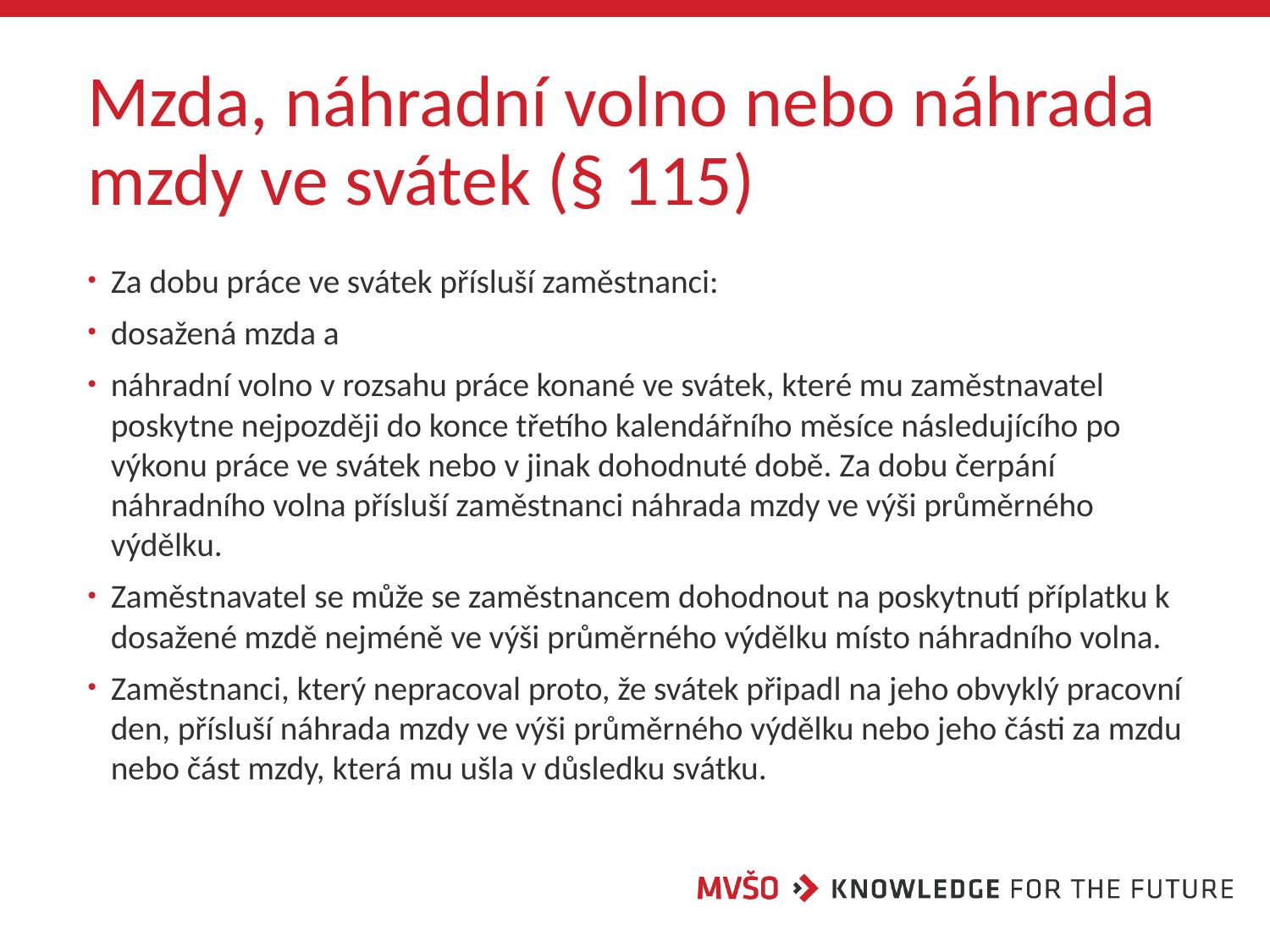

# Mzda, náhradní volno nebo náhrada mzdy ve svátek (§ 115)
Za dobu práce ve svátek přísluší zaměstnanci:
dosažená mzda a
náhradní volno v rozsahu práce konané ve svátek, které mu zaměstnavatel poskytne nejpozději do konce třetího kalendářního měsíce následujícího po výkonu práce ve svátek nebo v jinak dohodnuté době. Za dobu čerpání náhradního volna přísluší zaměstnanci náhrada mzdy ve výši průměrného výdělku.
Zaměstnavatel se může se zaměstnancem dohodnout na poskytnutí příplatku k dosažené mzdě nejméně ve výši průměrného výdělku místo náhradního volna.
Zaměstnanci, který nepracoval proto, že svátek připadl na jeho obvyklý pracovní den, přísluší náhrada mzdy ve výši průměrného výdělku nebo jeho části za mzdu nebo část mzdy, která mu ušla v důsledku svátku.